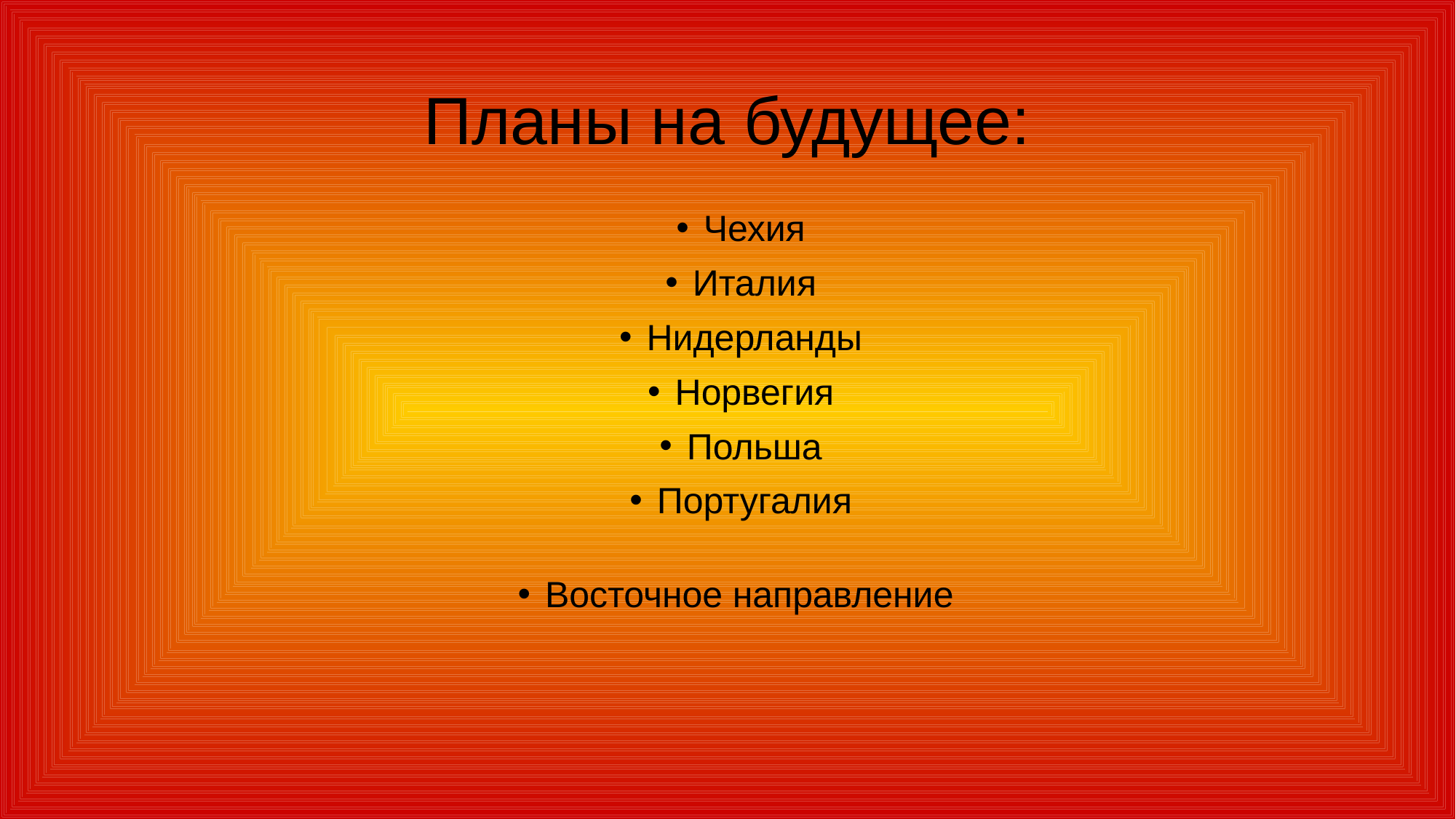

# Планы на будущее:
Чехия
Италия
Нидерланды
Норвегия
Польша
Португалия
Восточное направление